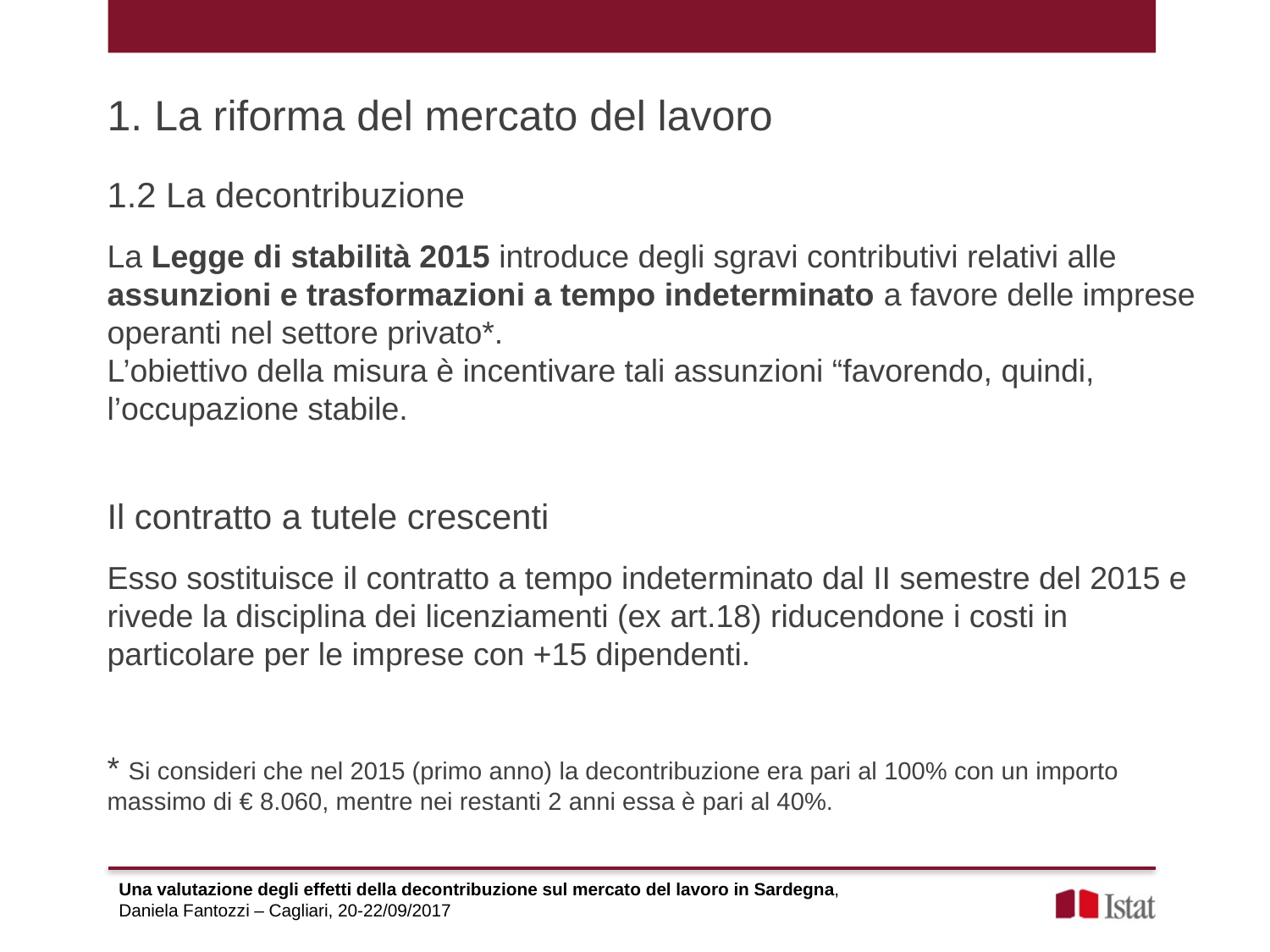

1. La riforma del mercato del lavoro
1.2 La decontribuzione

La Legge di stabilità 2015 introduce degli sgravi contributivi relativi alle assunzioni e trasformazioni a tempo indeterminato a favore delle imprese operanti nel settore privato*.
L’obiettivo della misura è incentivare tali assunzioni “favorendo, quindi, l’occupazione stabile.

Il contratto a tutele crescenti

Esso sostituisce il contratto a tempo indeterminato dal II semestre del 2015 e rivede la disciplina dei licenziamenti (ex art.18) riducendone i costi in particolare per le imprese con +15 dipendenti.

* Si consideri che nel 2015 (primo anno) la decontribuzione era pari al 100% con un importo massimo di € 8.060, mentre nei restanti 2 anni essa è pari al 40%.
Una valutazione degli effetti della decontribuzione sul mercato del lavoro in Sardegna,
Daniela Fantozzi – Cagliari, 20-22/09/2017